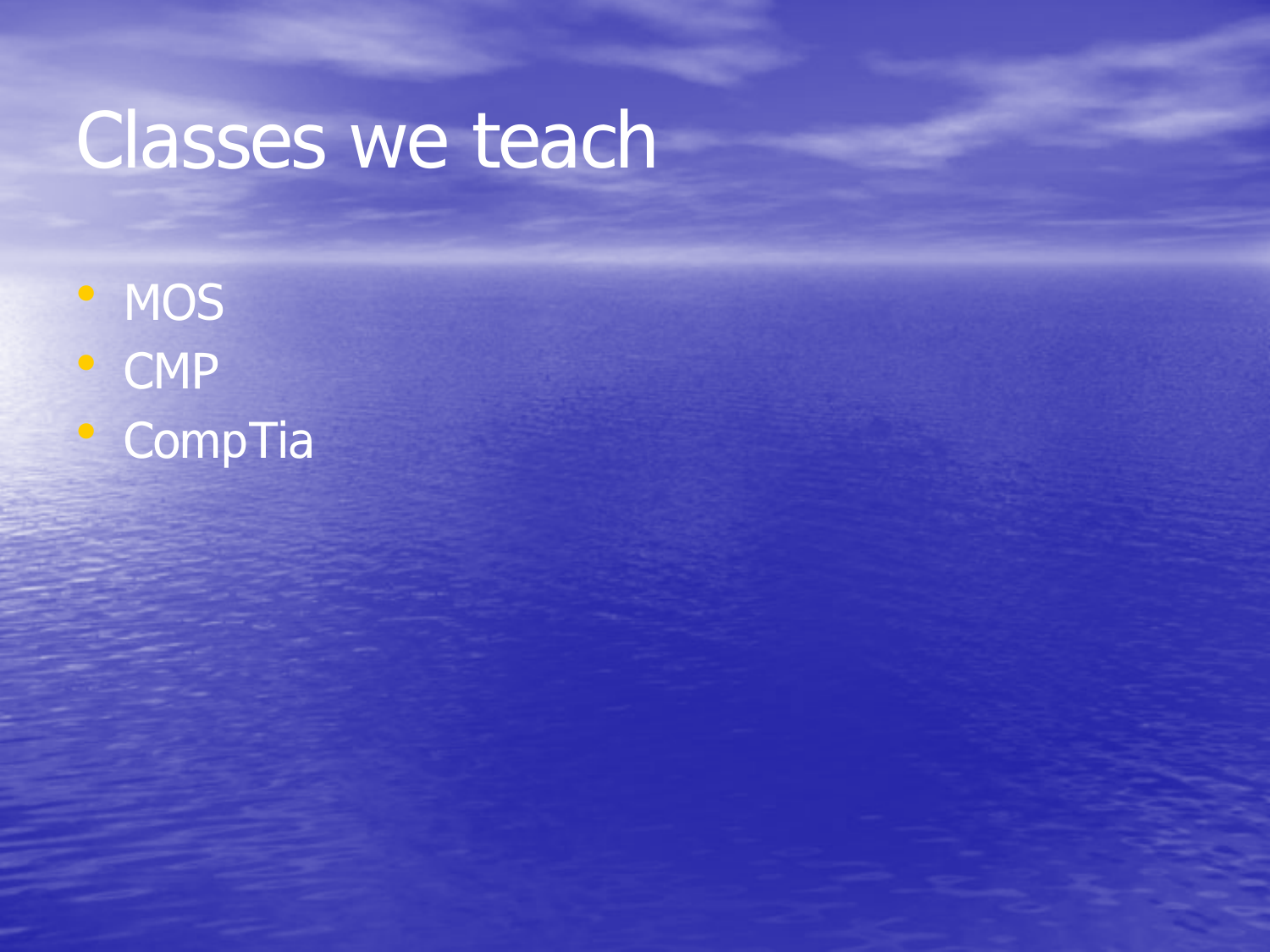

# Classes we teach
MOS
CMP
CompTia